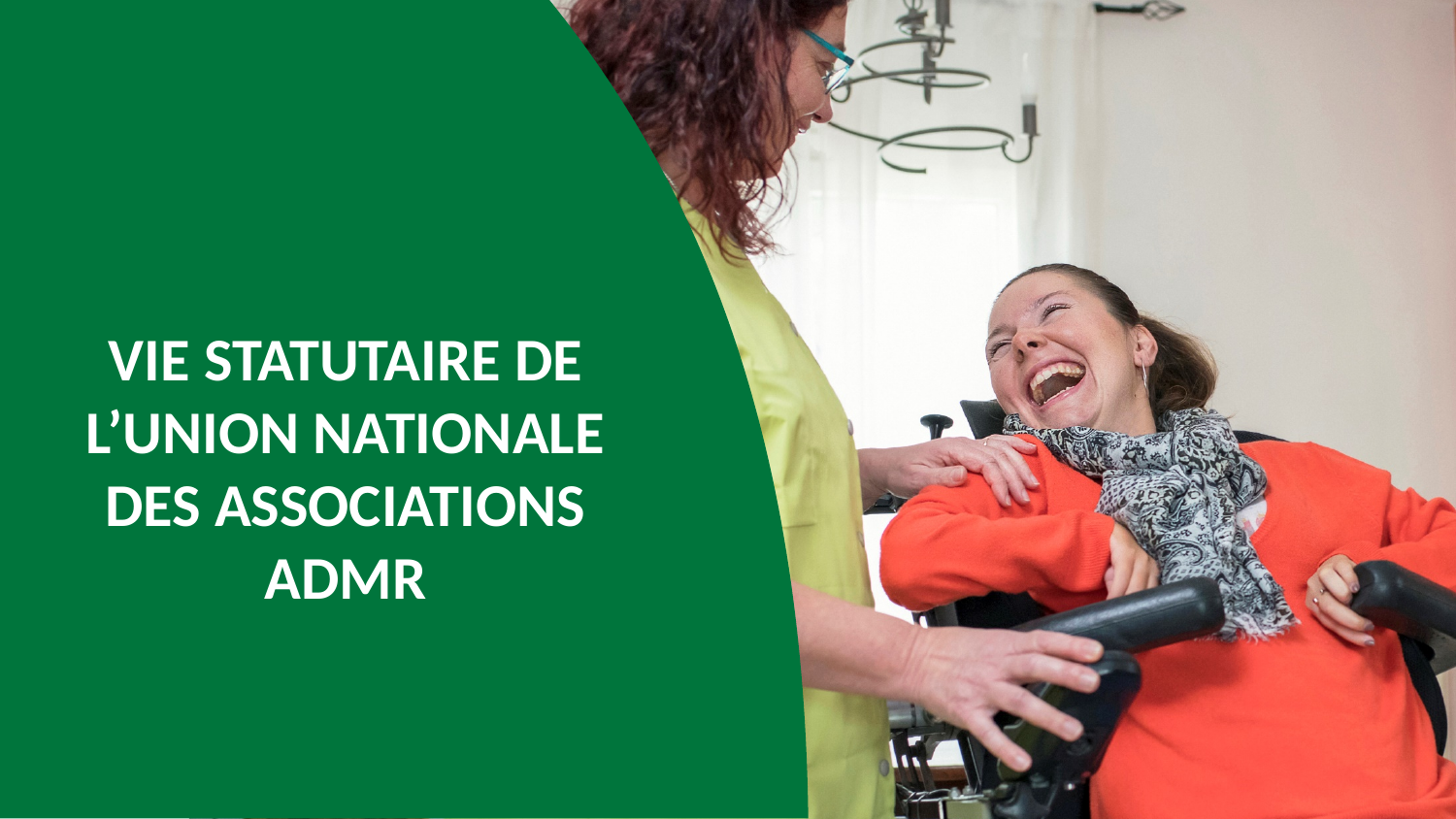

# VIE STATUTAIRE DE L’UNION NATIONALE DES ASSOCIATIONS ADMR